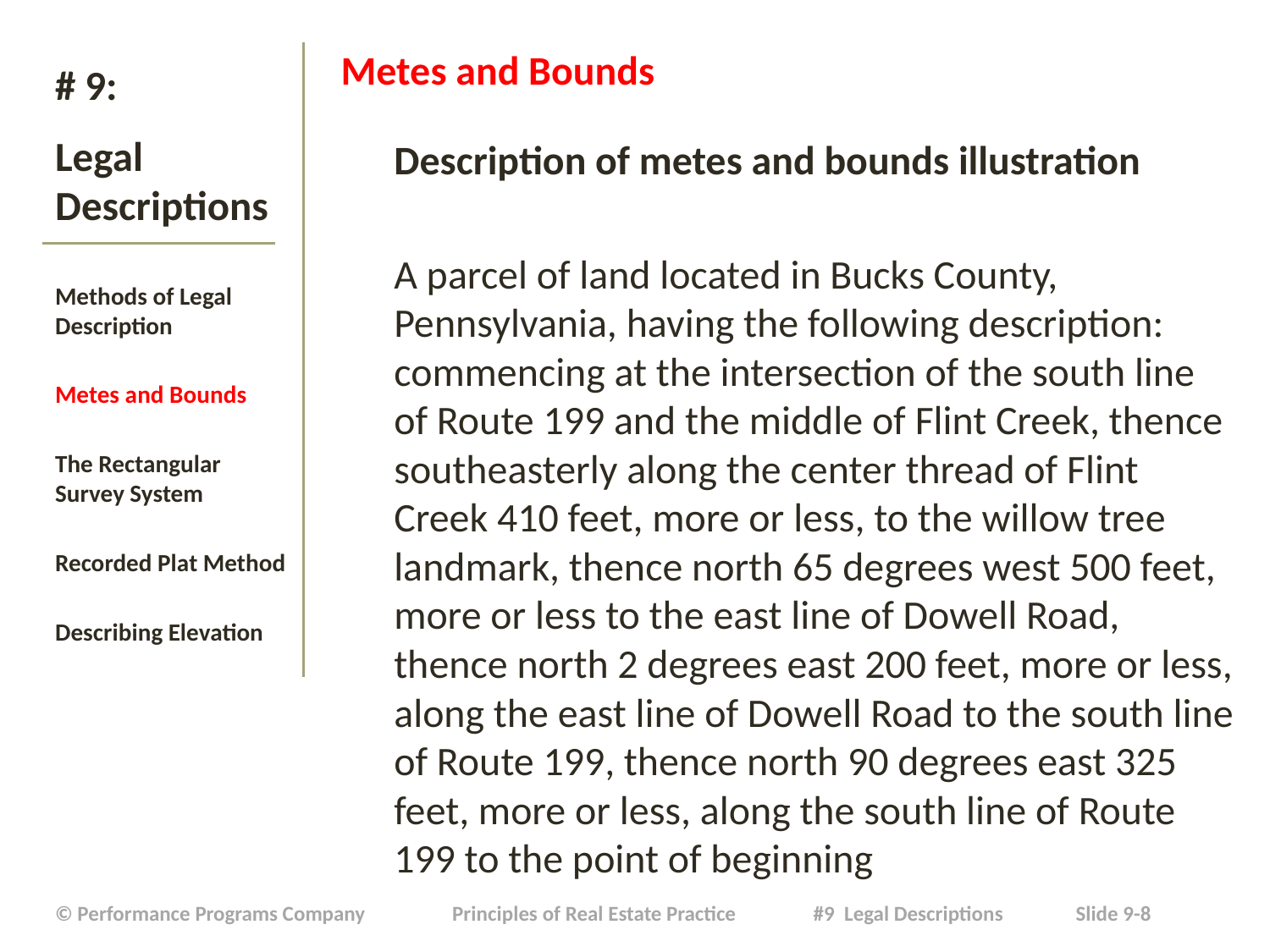

Metes and Bounds

Description of metes and bounds illustration

A parcel of land located in Bucks County, Pennsylvania, having the following description: commencing at the intersection of the south line of Route 199 and the middle of Flint Creek, thence southeasterly along the center thread of Flint Creek 410 feet, more or less, to the willow tree landmark, thence north 65 degrees west 500 feet, more or less to the east line of Dowell Road, thence north 2 degrees east 200 feet, more or less, along the east line of Dowell Road to the south line of Route 199, thence north 90 degrees east 325 feet, more or less, along the south line of Route 199 to the point of beginning
# # 9: Legal Descriptions

Methods of Legal Description

Metes and Bounds

The Rectangular Survey System

Recorded Plat Method

Describing Elevation

| © Performance Programs Company Principles of Real Estate Practice #9 Legal Descriptions Slide 9-8 |
| --- |